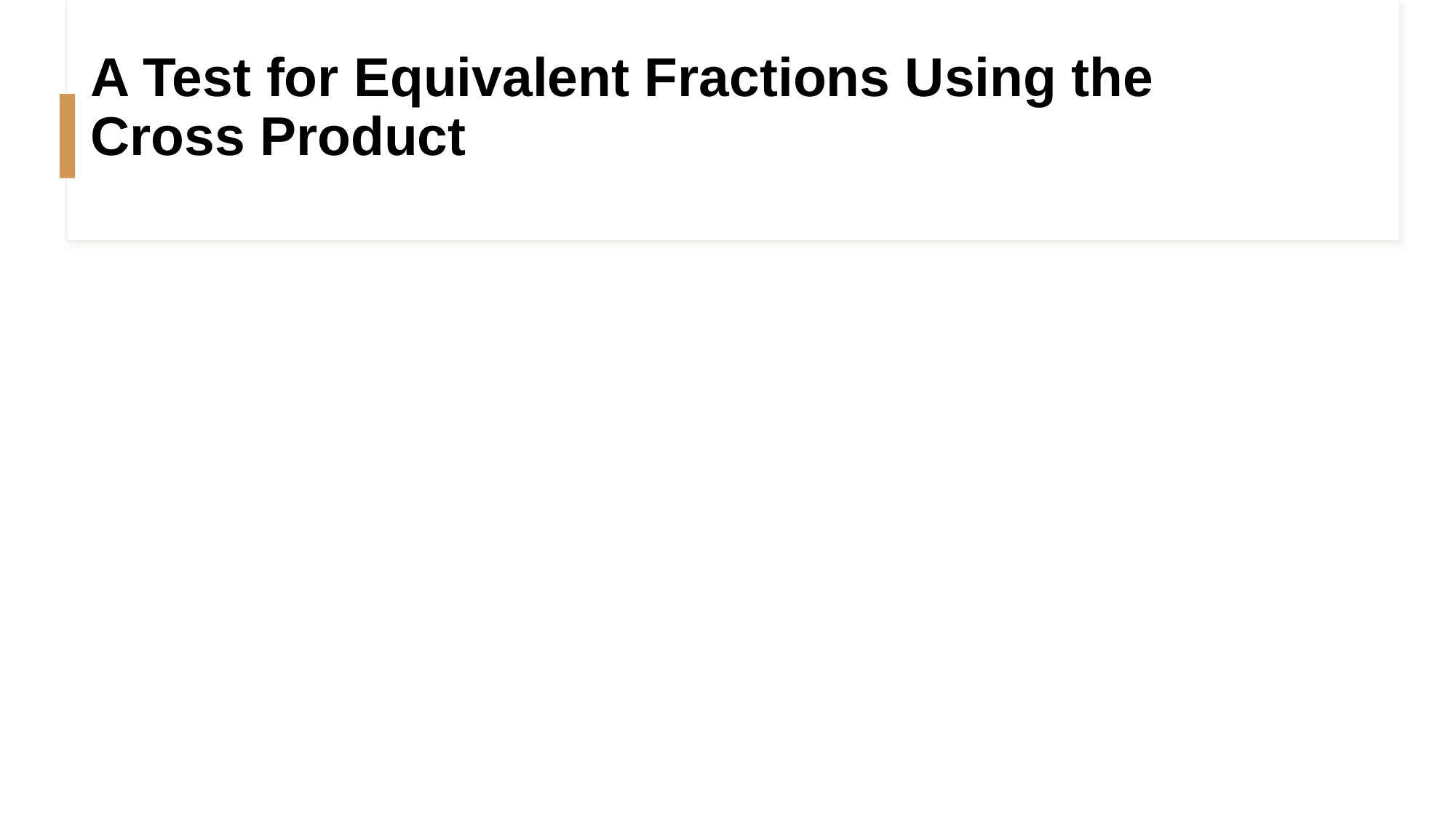

# A Test for Equivalent Fractions Using the Cross Product